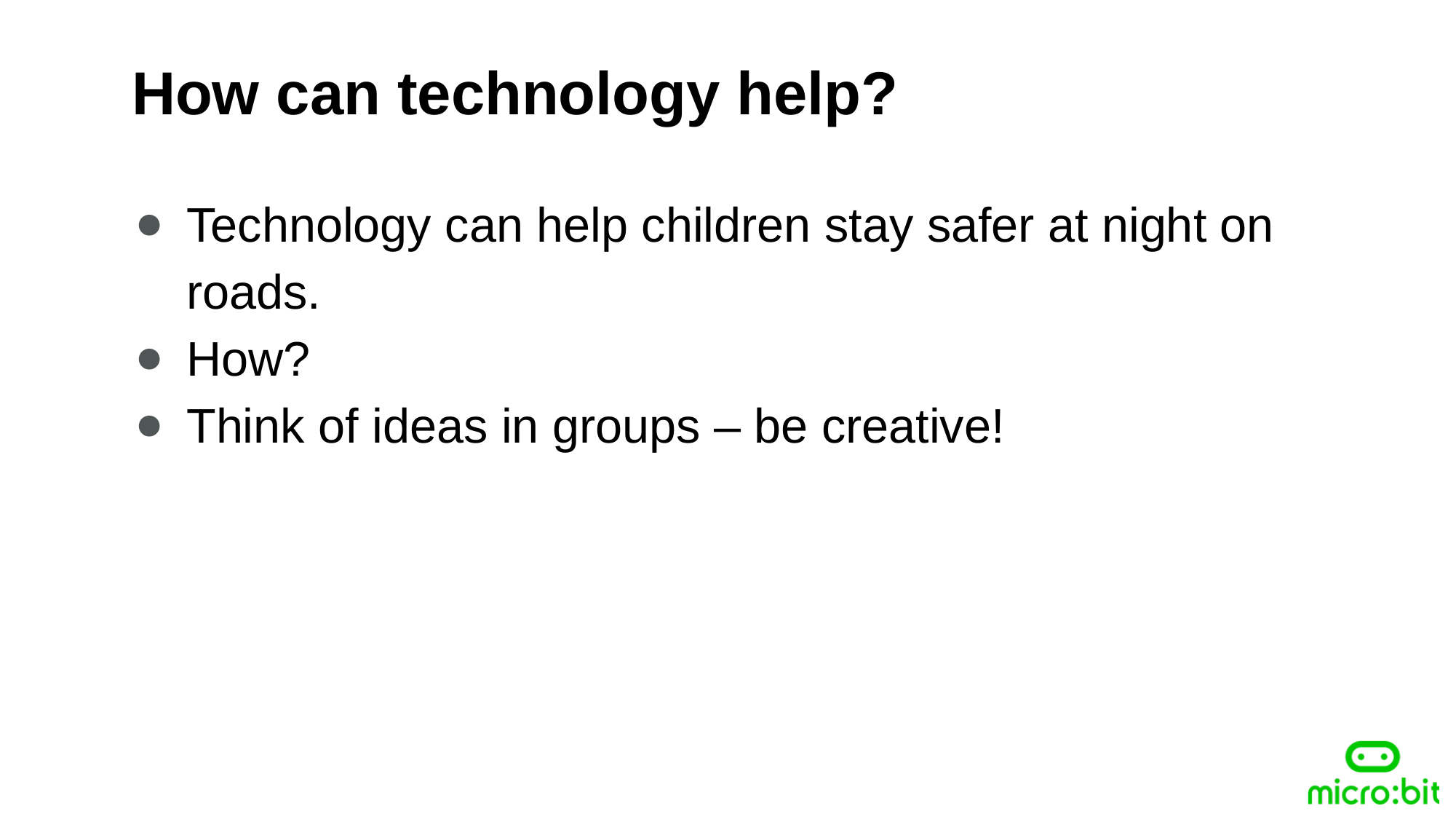

How can technology help?

Technology can help children stay safer at night on roads.
How?
Think of ideas in groups – be creative!